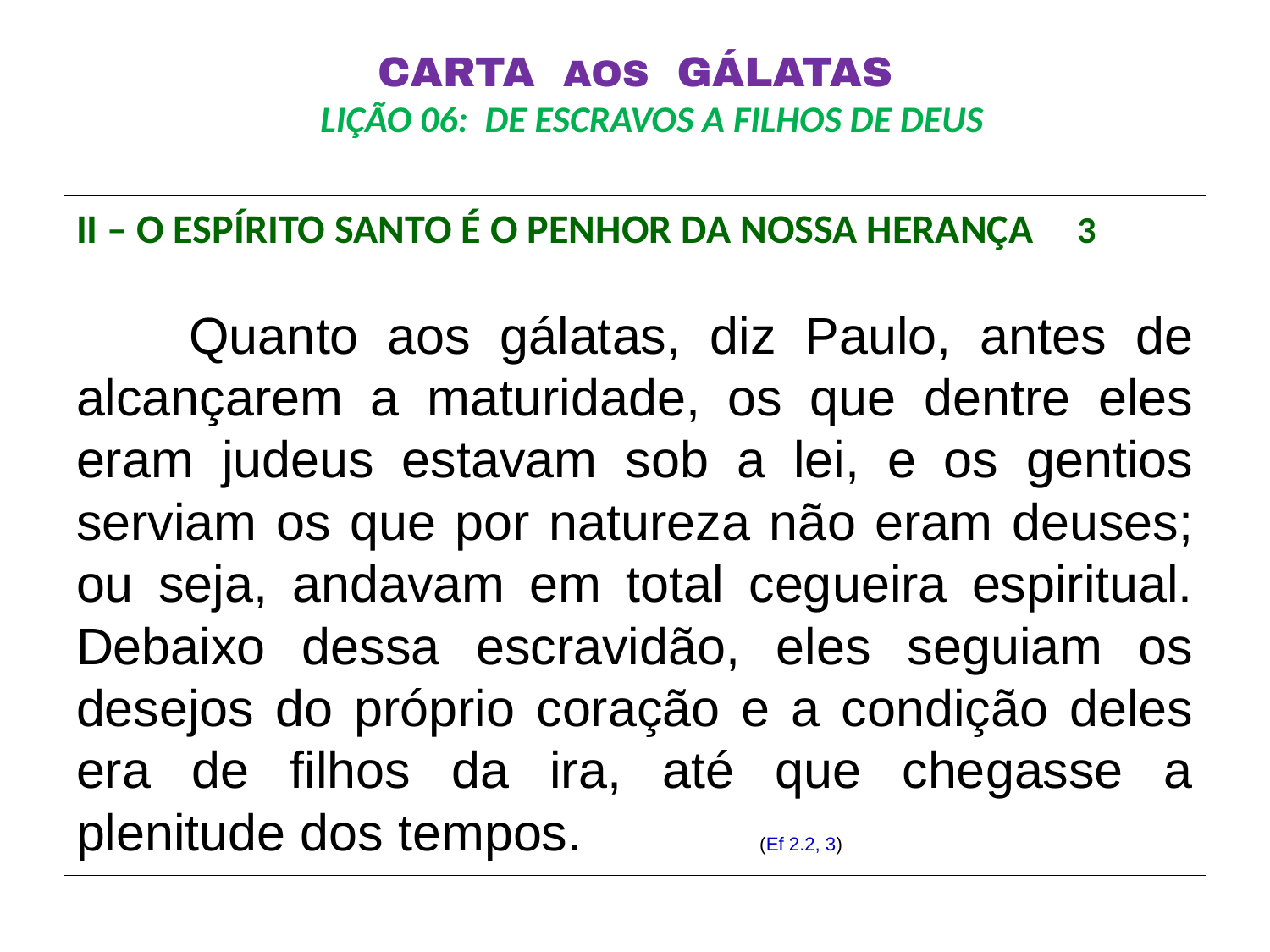

# CARTA  AOS  GÁLATAS LIÇÃO 06:  DE ESCRAVOS A FILHOS DE DEUS
II – O ESPÍRITO SANTO É O PENHOR DA NOSSA HERANÇA     3

	Quanto aos gálatas, diz Paulo, antes de alcançarem a maturidade, os que dentre eles eram judeus estavam sob a lei, e os gentios serviam os que por natureza não eram deuses; ou seja, andavam em total cegueira espiritual. Debaixo dessa escravidão, eles seguiam os desejos do próprio coração e a condição deles era de filhos da ira, até que chegasse a plenitude dos tempos.		 (Ef 2.2, 3)